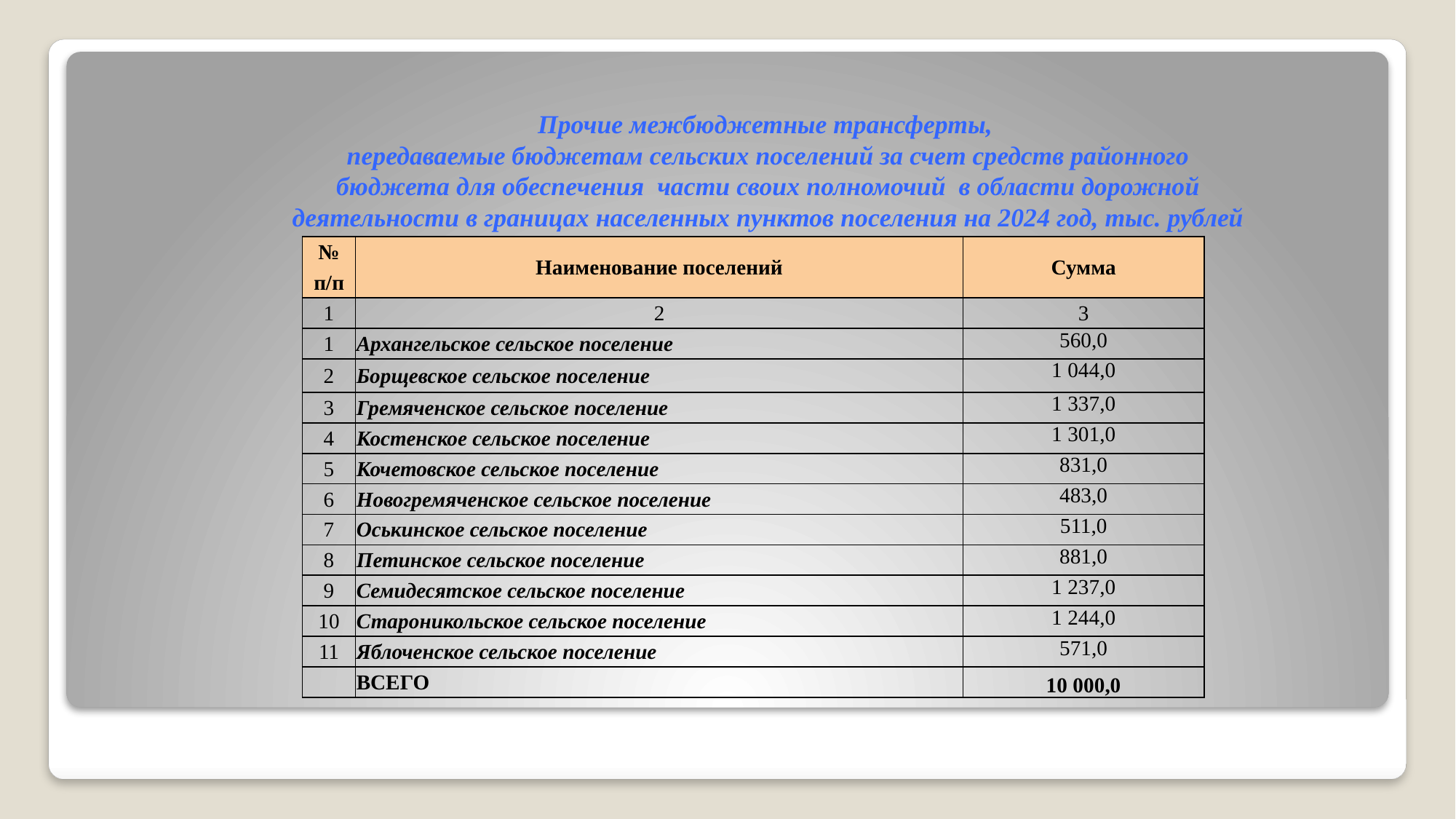

# Прочие межбюджетные трансферты, передаваемые бюджетам сельских поселений за счет средств районного бюджета для обеспечения  части своих полномочий  в области дорожной деятельности в границах населенных пунктов поселения на 2024 год, тыс. рублей
| № | Наименование поселений | Сумма |
| --- | --- | --- |
| п/п |  |  |
| 1 | 2 | 3 |
| 1 | Архангельское сельское поселение | 560,0 |
| 2 | Борщевское сельское поселение | 1 044,0 |
| 3 | Гремяченское сельское поселение | 1 337,0 |
| 4 | Костенское сельское поселение | 1 301,0 |
| 5 | Кочетовское сельское поселение | 831,0 |
| 6 | Новогремяченское сельское поселение | 483,0 |
| 7 | Оськинское сельское поселение | 511,0 |
| 8 | Петинское сельское поселение | 881,0 |
| 9 | Семидесятское сельское поселение | 1 237,0 |
| 10 | Староникольское сельское поселение | 1 244,0 |
| 11 | Яблоченское сельское поселение | 571,0 |
|  | ВСЕГО | 10 000,0 |